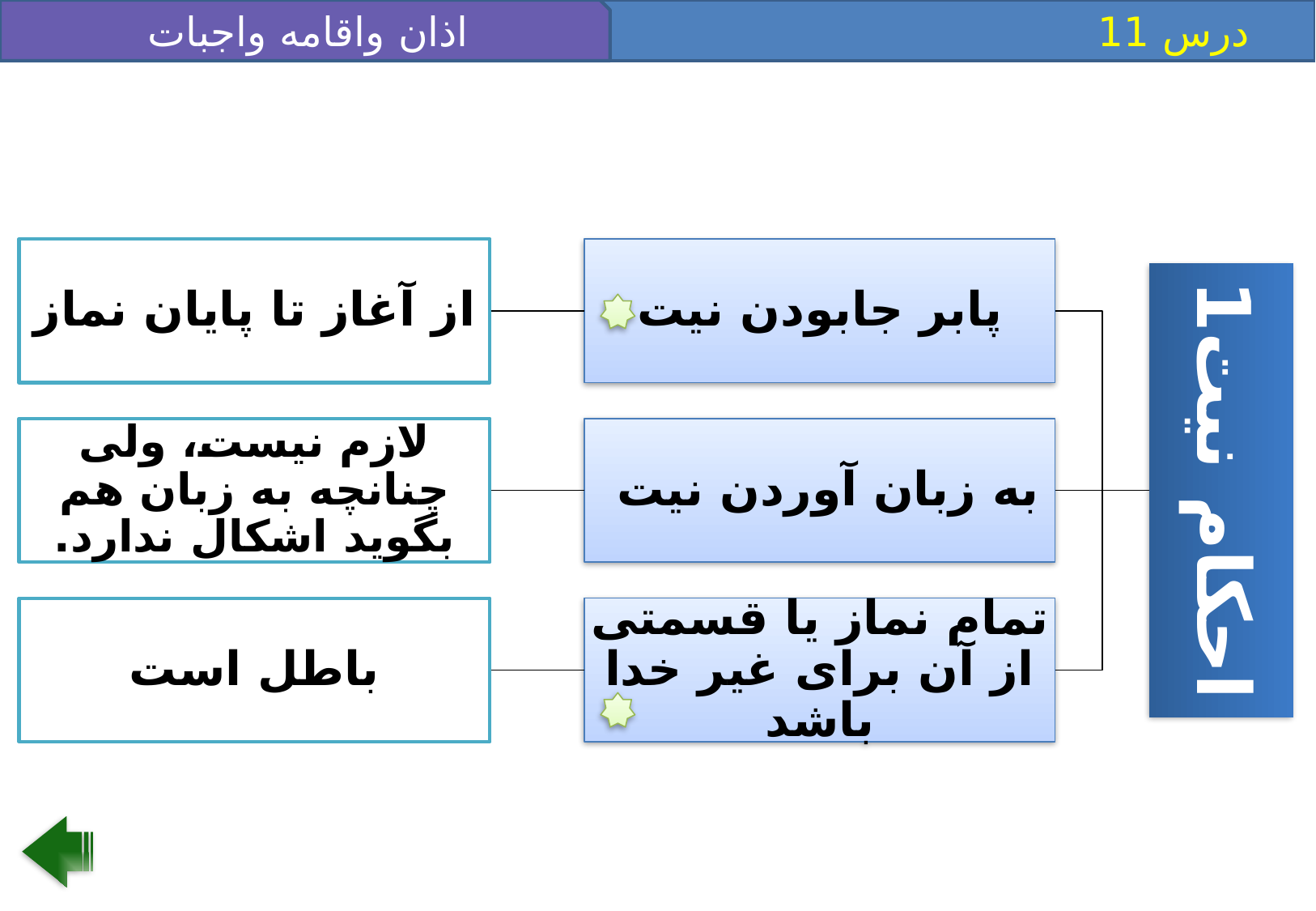

اذان واقامه واجبات نماز
 درس 11
از آغاز تا پايان نماز

پابر جابودن نیت

لازم نيست، ولى چنانچه به زبان هم بگويد اشكال ندارد.

به زبان آوردن نيت

احکام نیت1

تمام نماز يا قسمتى از آن براى غير خدا باشد
باطل است